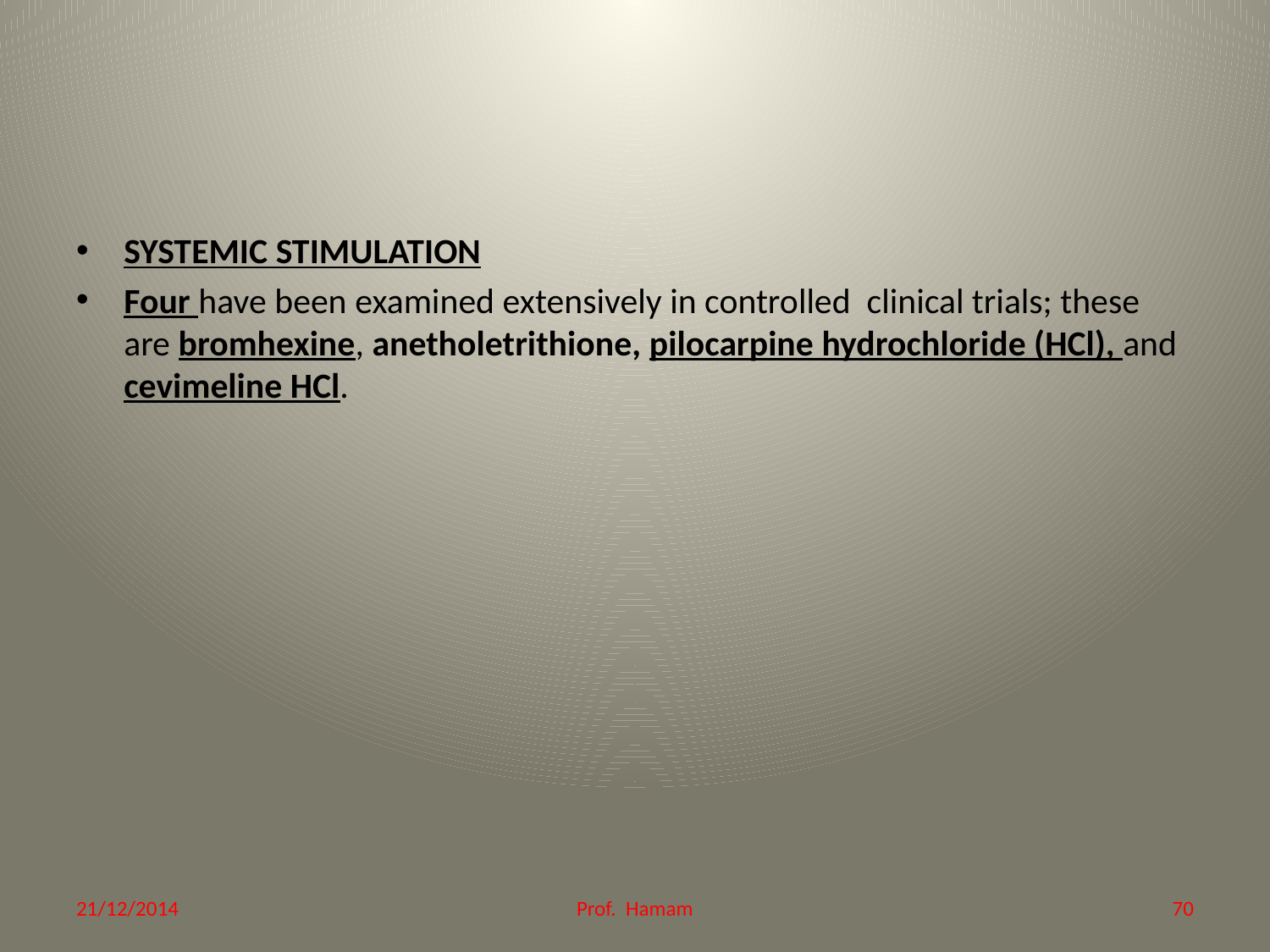

#
SYSTEMIC STIMULATION
Four have been examined extensively in controlled  clinical trials; these are bromhexine, anetholetrithione, pilocarpine hydrochloride (HCl), and cevimeline HCl.
21/12/2014
Prof.  Hamam
70